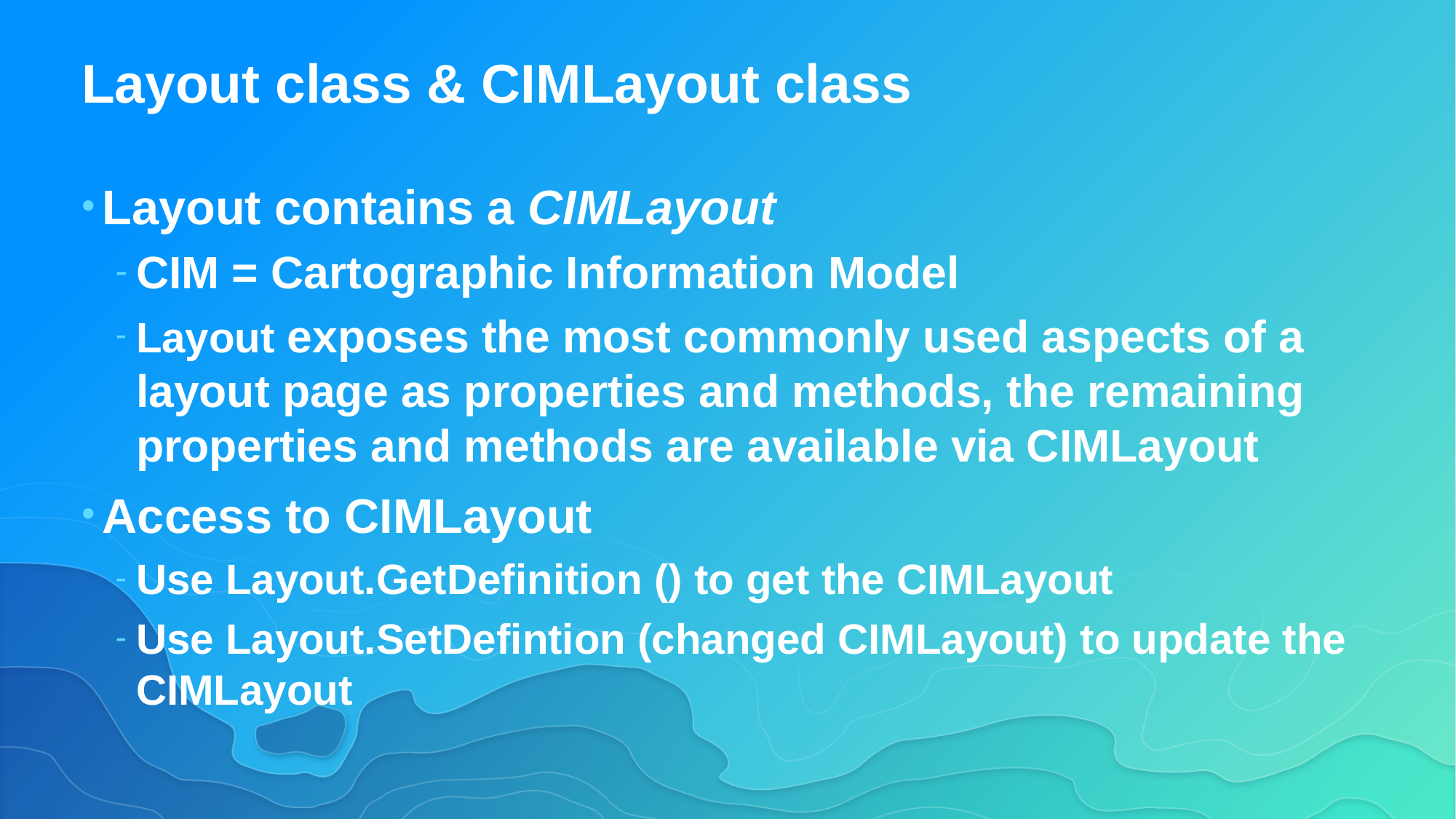

# Layout class & CIMLayout class
Layout contains a CIMLayout
CIM = Cartographic Information Model
Layout exposes the most commonly used aspects of a layout page as properties and methods, the remaining properties and methods are available via CIMLayout
Access to CIMLayout
Use Layout.GetDefinition () to get the CIMLayout
Use Layout.SetDefintion (changed CIMLayout) to update the CIMLayout